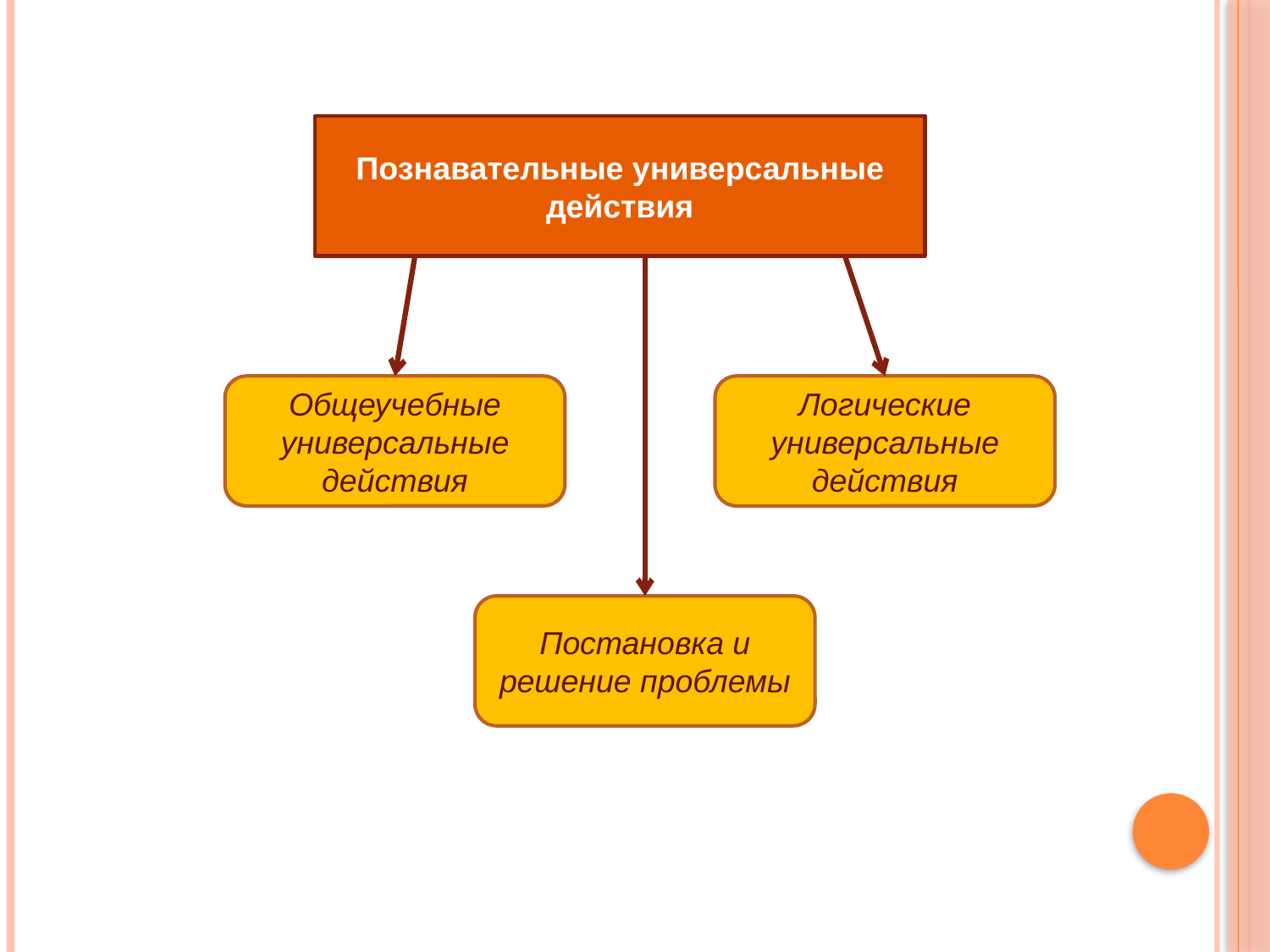

Познавательные универсальные действия
Общеучебные универсальные действия
Логические универсальные действия
Постановка и решение проблемы